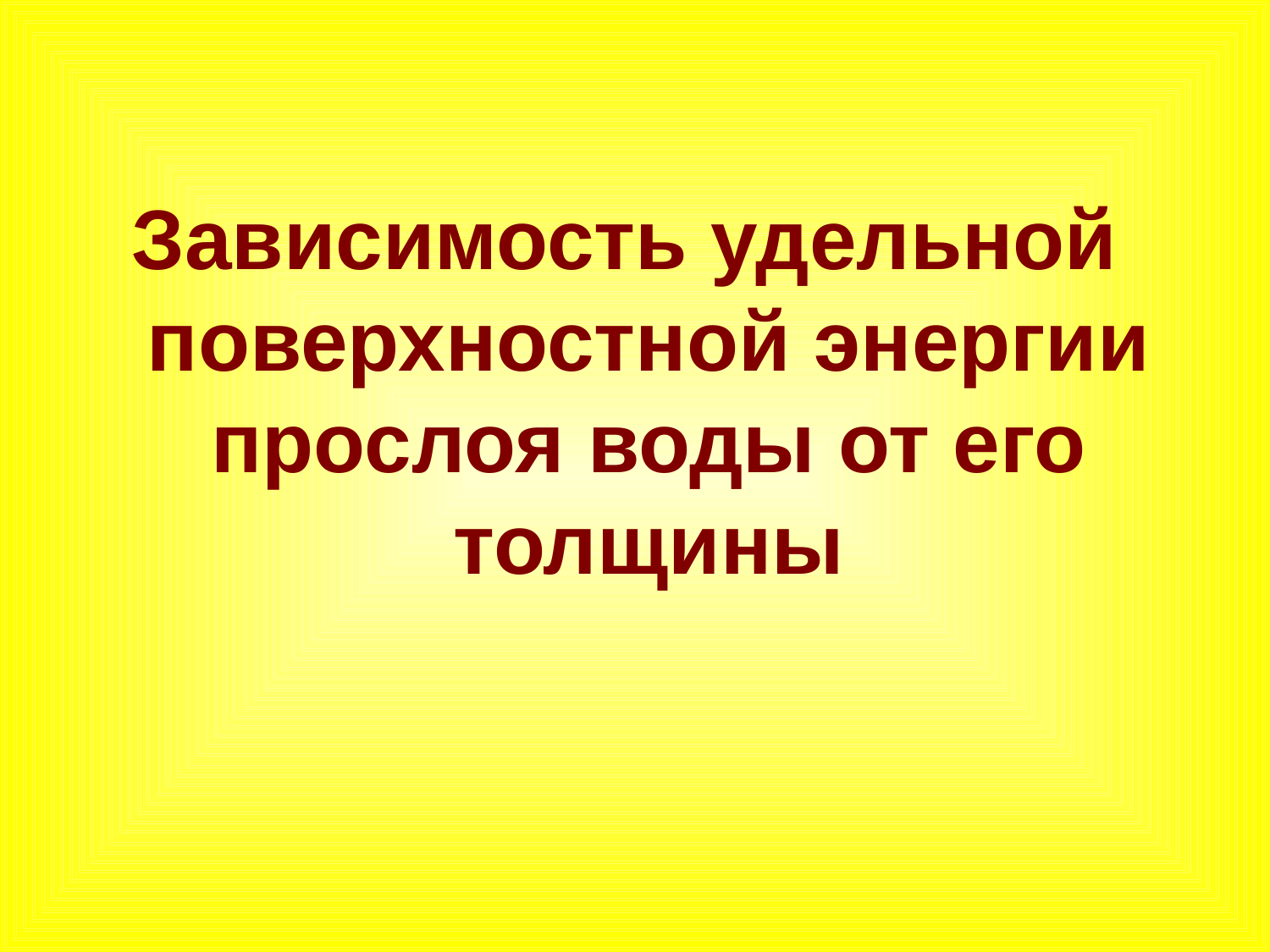

Зависимость удельной поверхностной энергии прослоя воды от его толщины